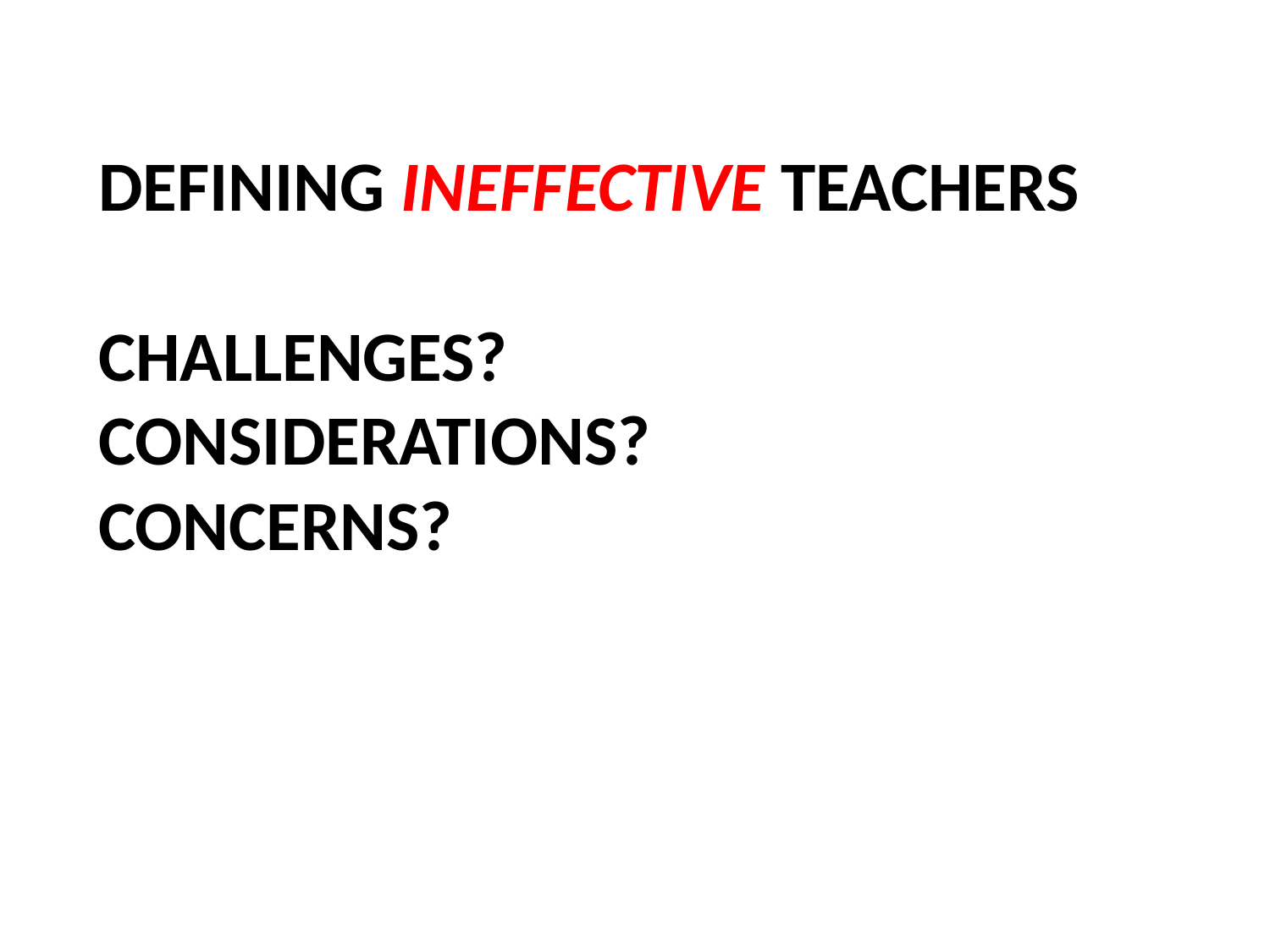

# Defining Ineffective Teachers Challenges? Considerations? Concerns?